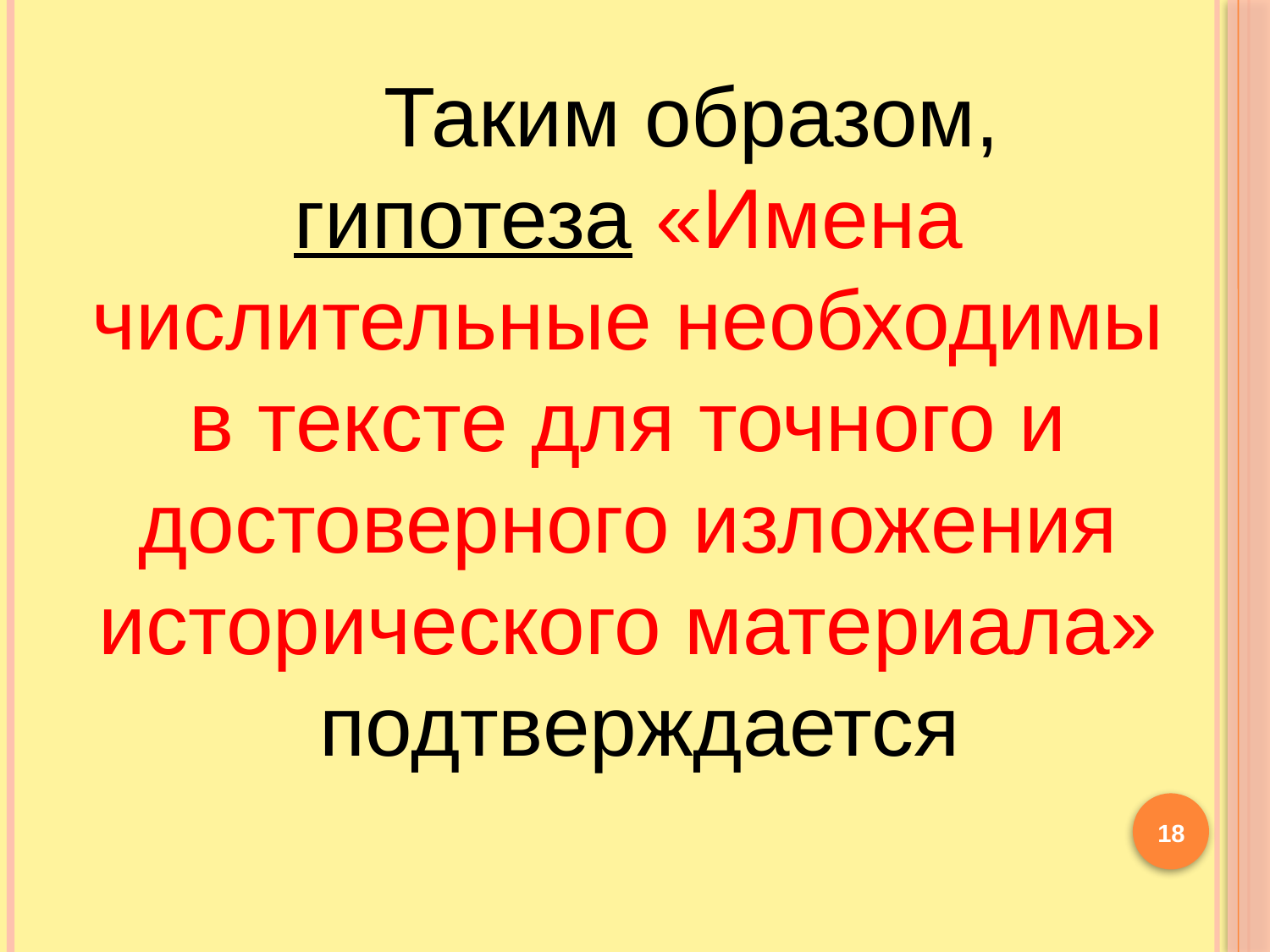

Таким образом, гипотеза «Имена числительные необходимы в тексте для точного и достоверного изложения исторического материала»
 подтверждается
18